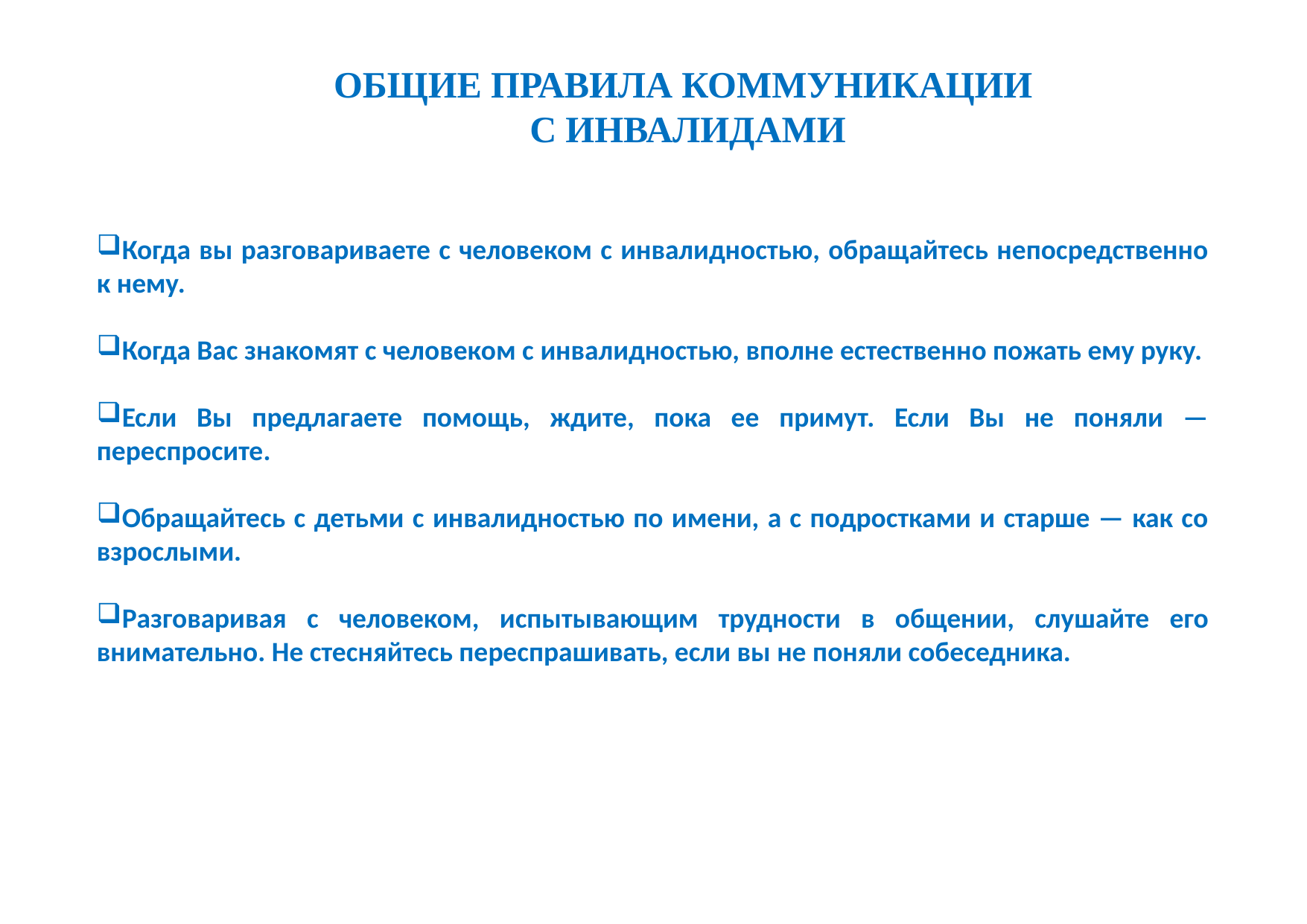

ОБЩИЕ ПРАВИЛА КОММУНИКАЦИИ
С ИНВАЛИДАМИ

Когда вы разговариваете с человеком с инвалидностью, обращайтесь непосредственно к нему.

Когда Вас знакомят с человеком с инвалидностью, вполне естественно пожать ему руку.

Если Вы предлагаете помощь, ждите, пока ее примут. Если Вы не поняли — переспросите.

Обращайтесь с детьми с инвалидностью по имени, а с подростками и старше — как со взрослыми.

Разговаривая с человеком, испытывающим трудности в общении, слушайте его внимательно. Не стесняйтесь переспрашивать, если вы не поняли собеседника.